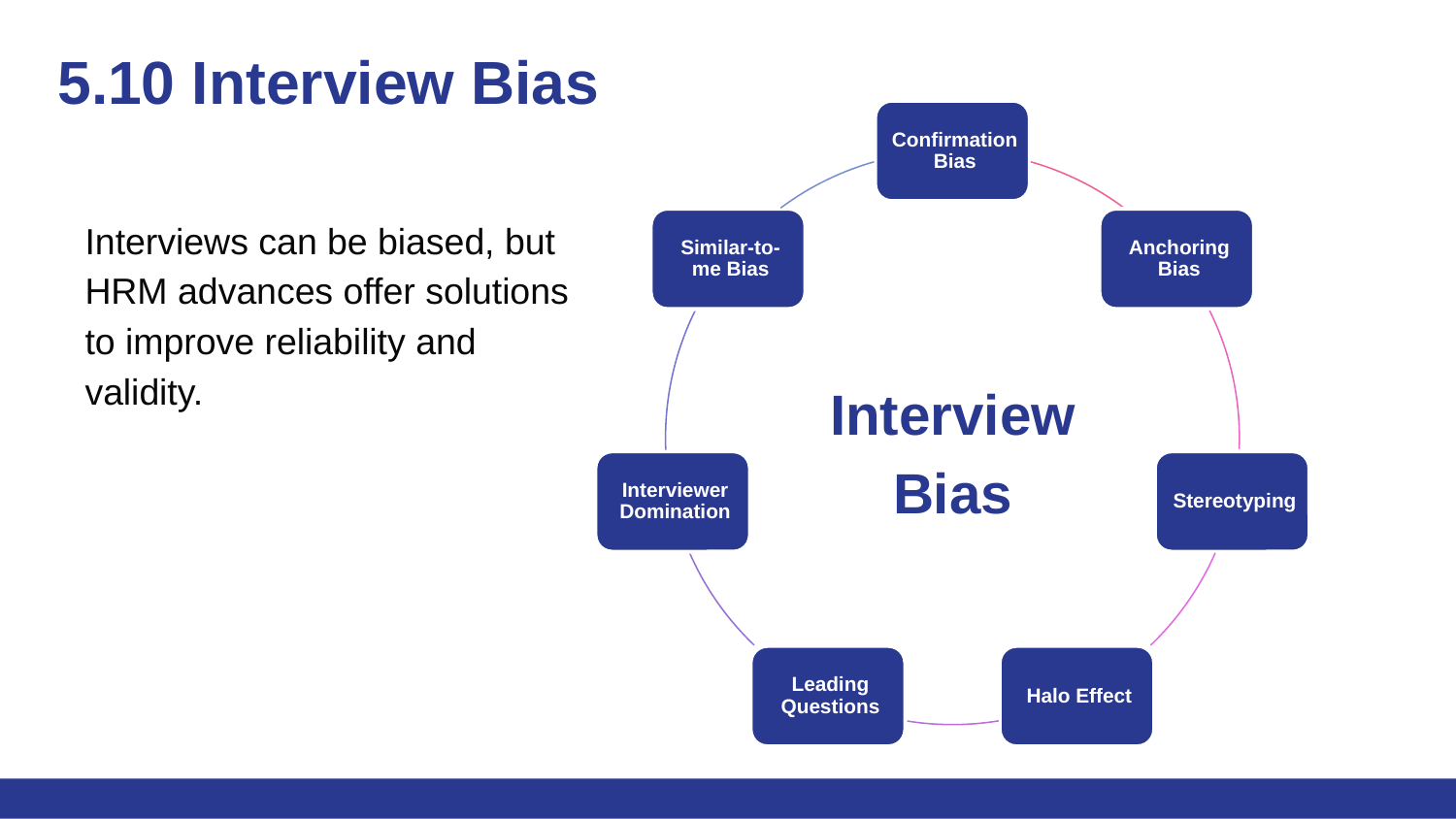

# 5.10 Interview Bias
Confirmation Bias
Anchoring Bias
Stereotyping
Halo Effect
Leading Questions
Interviewer Domination
Similar-to-me Bias
Interviews can be biased, but HRM advances offer solutions to improve reliability and validity.
Interview Bias